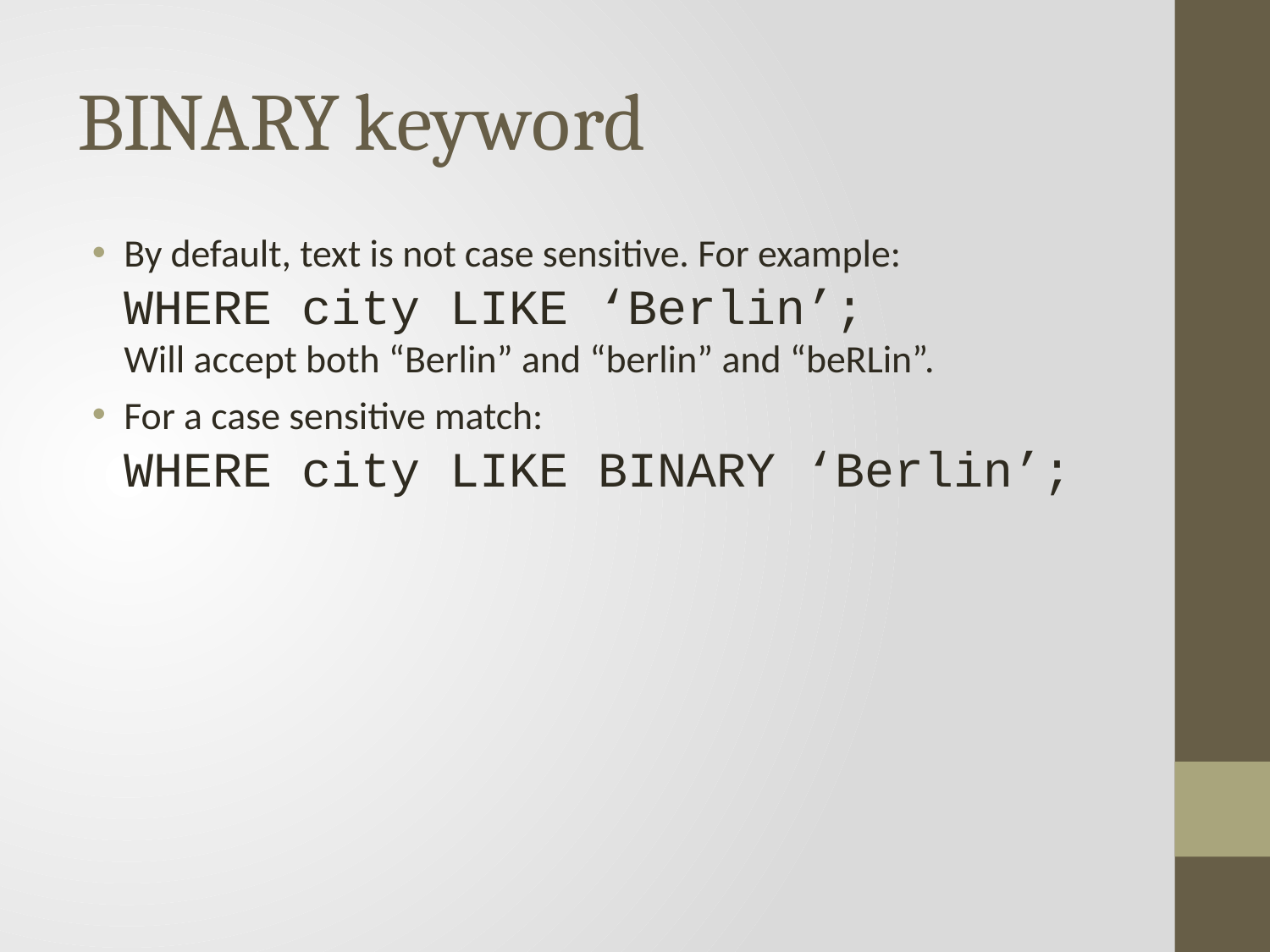

# BINARY keyword
By default, text is not case sensitive. For example:
WHERE city LIKE ‘Berlin’;
Will accept both “Berlin” and “berlin” and “beRLin”.
For a case sensitive match:
WHERE city LIKE BINARY ‘Berlin’;